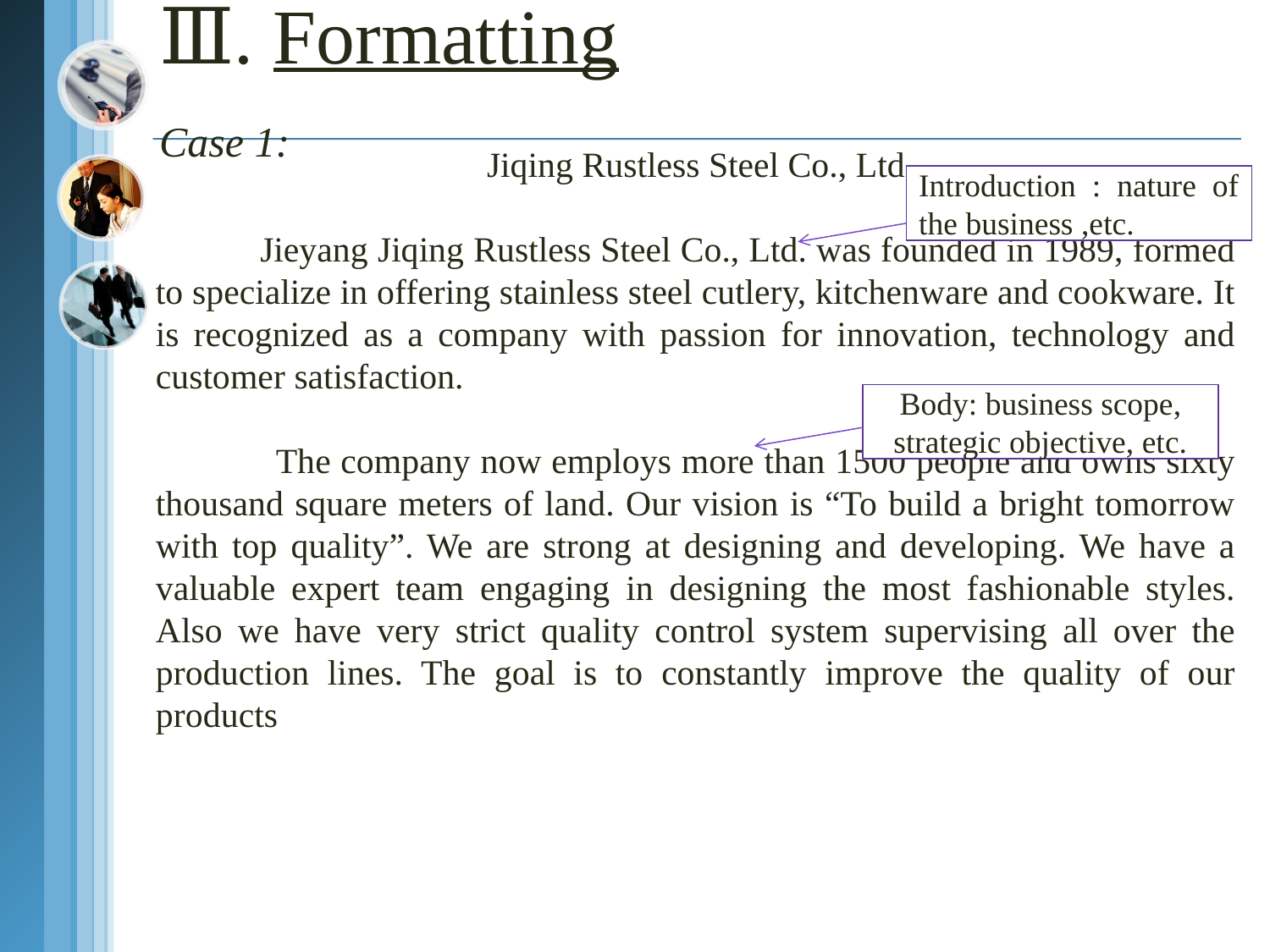

# Ⅲ. Formatting Case 1:
Jiqing Rustless Steel Co., Ltd

           Jieyang Jiqing Rustless Steel Co., Ltd. was founded in 1989, formed to specialize in offering stainless steel cutlery, kitchenware and cookware. It is recognized as a company with passion for innovation, technology and customer satisfaction.

            The company now employs more than 1500 people and owns sixty thousand square meters of land. Our vision is “To build a bright tomorrow with top quality”. We are strong at designing and developing. We have a valuable expert team engaging in designing the most fashionable styles. Also we have very strict quality control system supervising all over the production lines. The goal is to constantly improve the quality of our products

Introduction : nature of the business ,etc.
Body: business scope, strategic objective, etc.